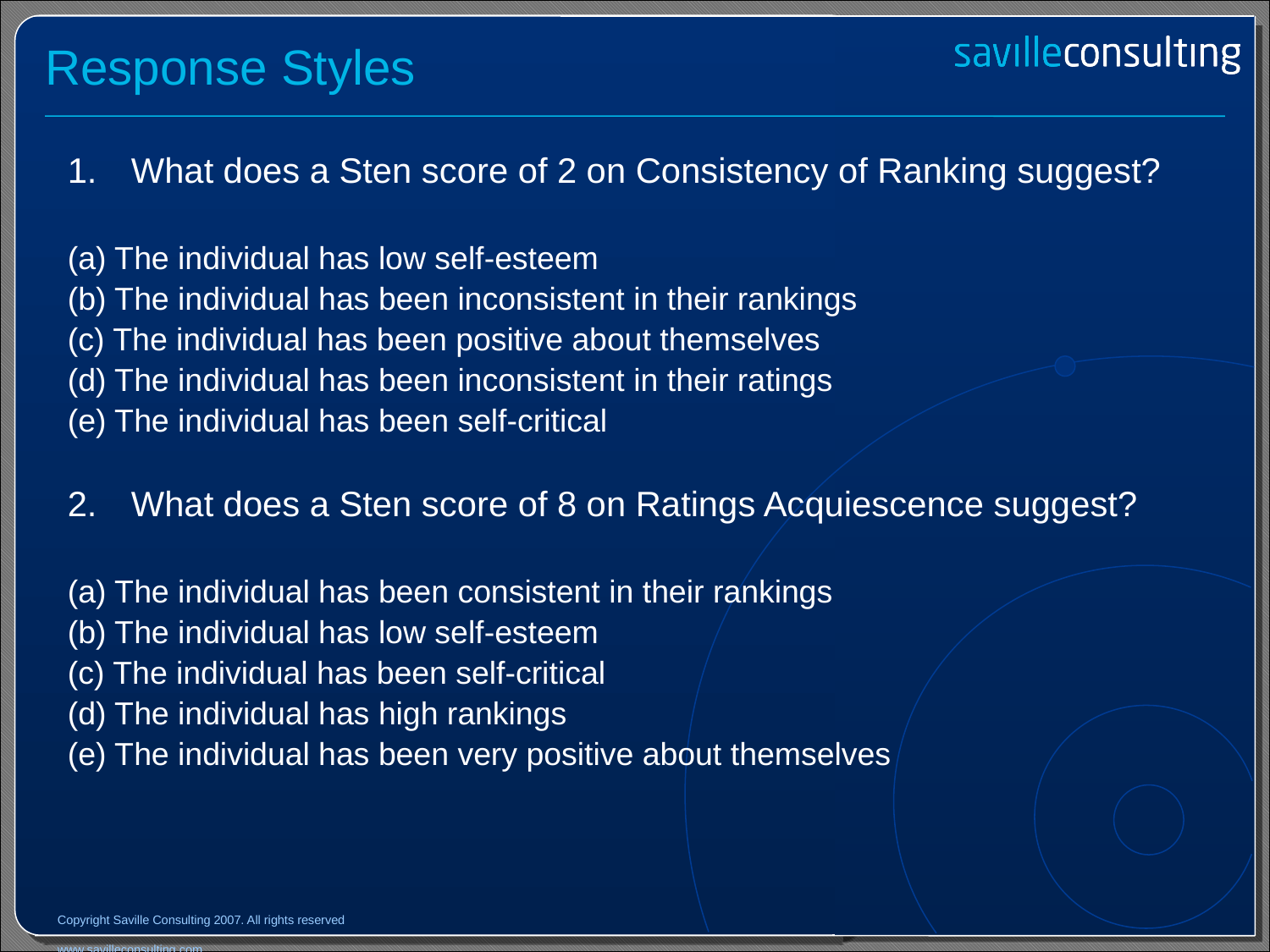

# Response Styles
What does a Sten score of 2 on Consistency of Ranking suggest?

(a) The individual has low self-esteem
(b) The individual has been inconsistent in their rankings
(c) The individual has been positive about themselves
(d) The individual has been inconsistent in their ratings
(e) The individual has been self-critical

What does a Sten score of 8 on Ratings Acquiescence suggest?

(a) The individual has been consistent in their rankings
(b) The individual has low self-esteem
(c) The individual has been self-critical
(d) The individual has high rankings
(e) The individual has been very positive about themselves